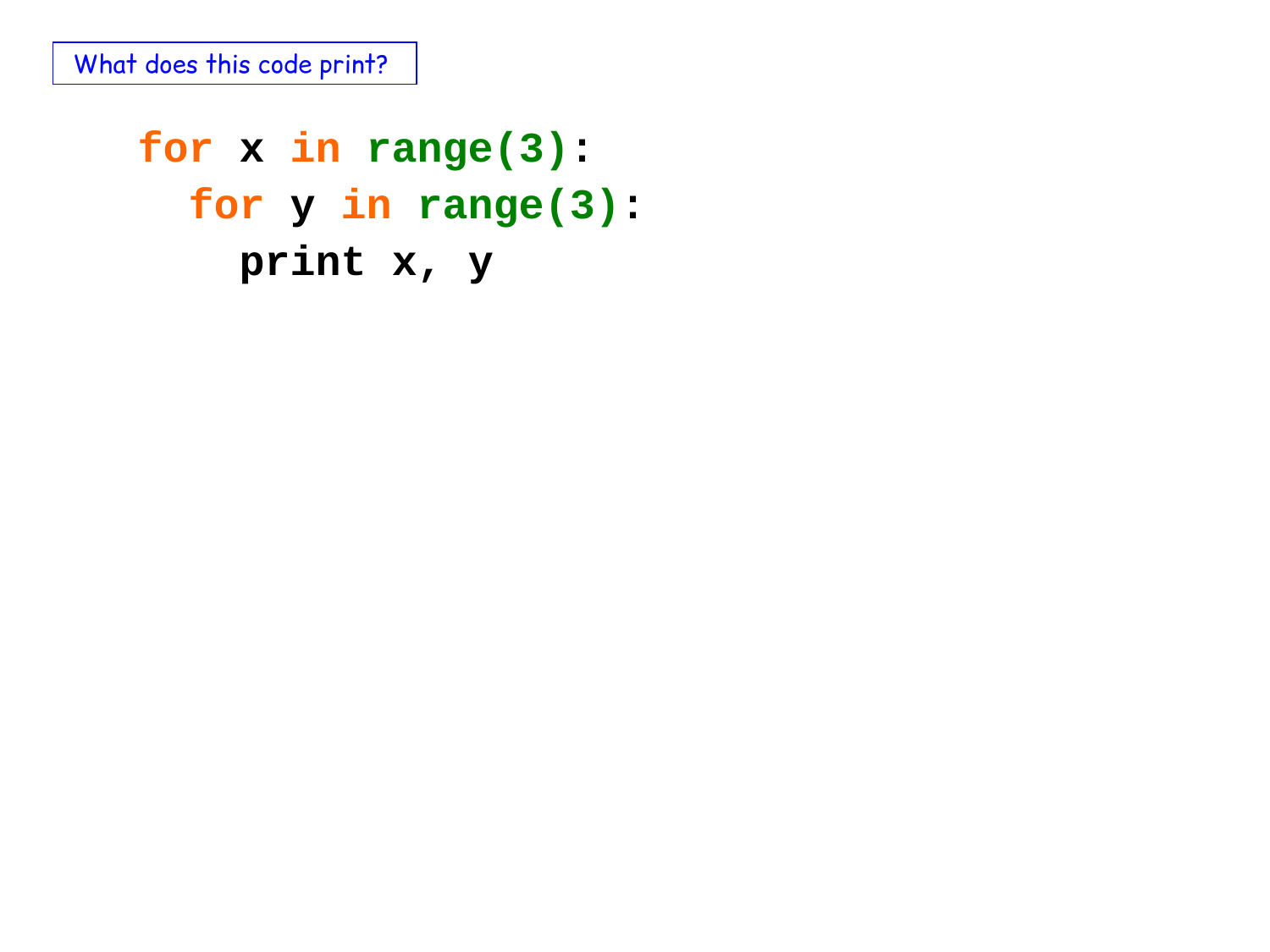

What does this code print?
for x in range(3):
  for y in range(3):
    print x, y